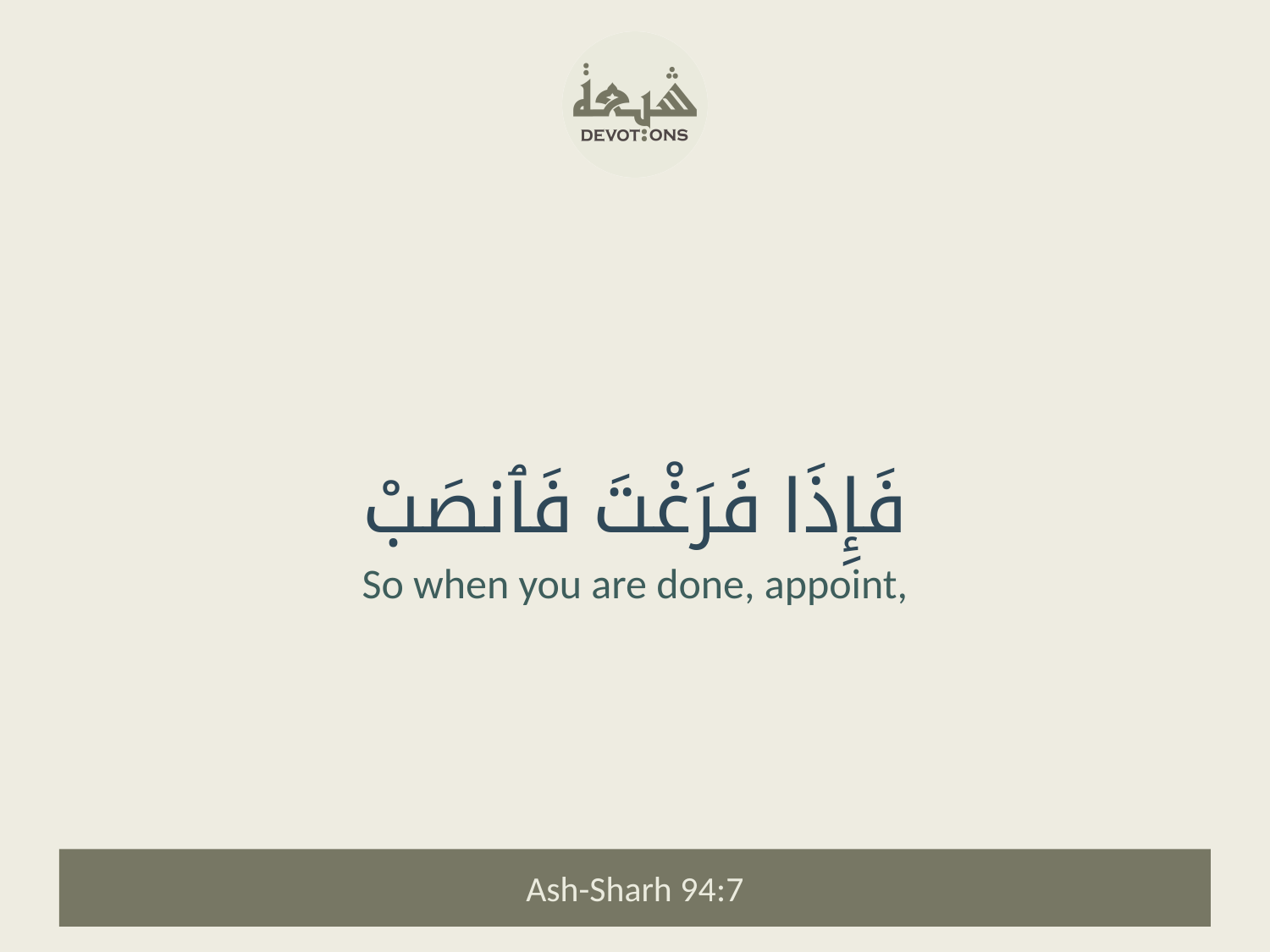

فَإِذَا فَرَغْتَ فَٱنصَبْ
So when you are done, appoint,
Ash-Sharh 94:7